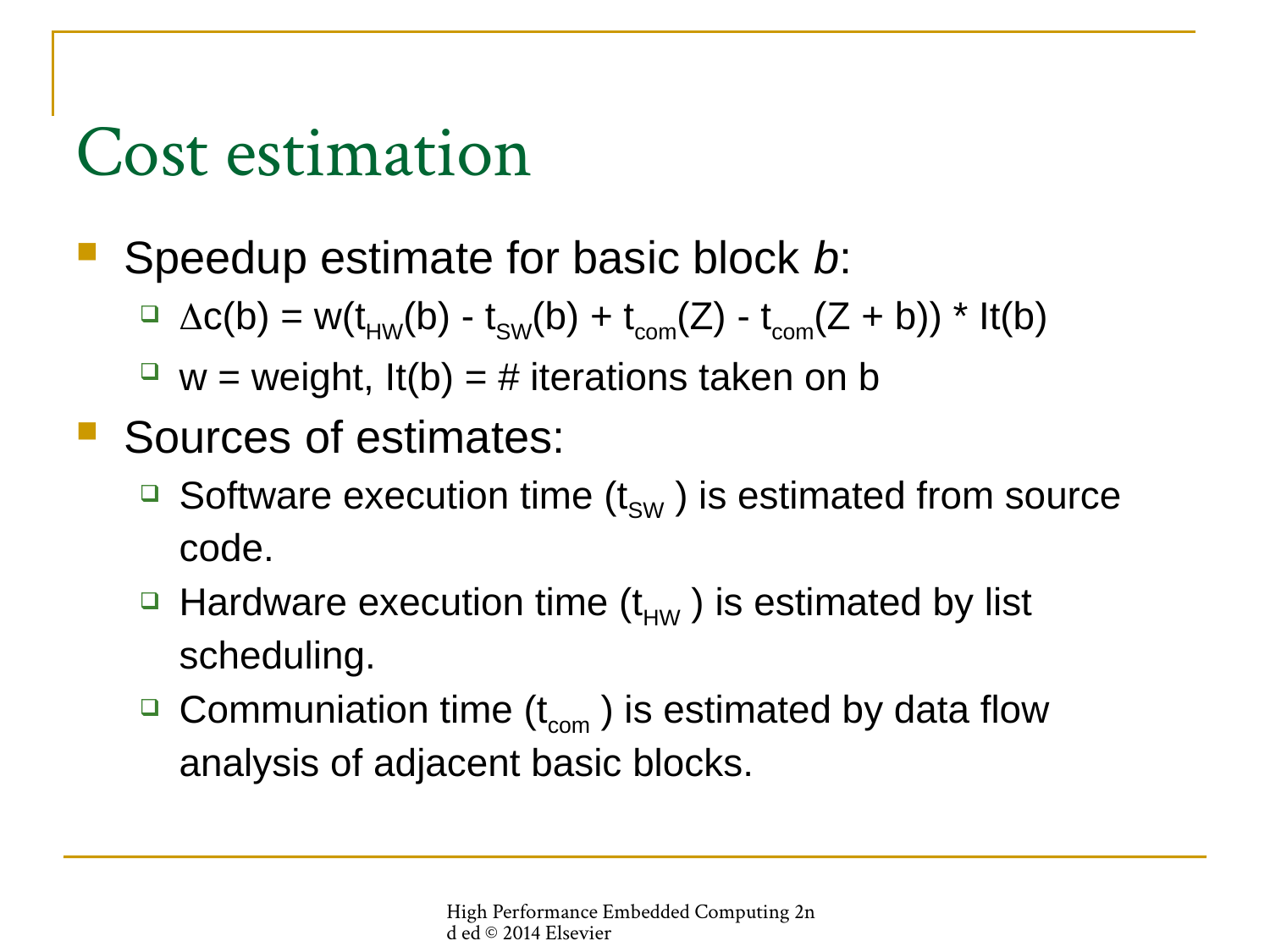

# Cost estimation
Speedup estimate for basic block b:
Δc(b) = w(tHW(b) - tSW(b) + tcom(Z) - tcom(Z + b)) * It(b)
w = weight, It(b) = # iterations taken on b
Sources of estimates:
Software execution time (tSW ) is estimated from source  code.
Hardware execution time (tHW ) is estimated by list scheduling.
Communiation time (tcom ) is estimated by data flow analysis of adjacent basic blocks.
High Performance Embedded Computing 2nd ed © 2014 Elsevier